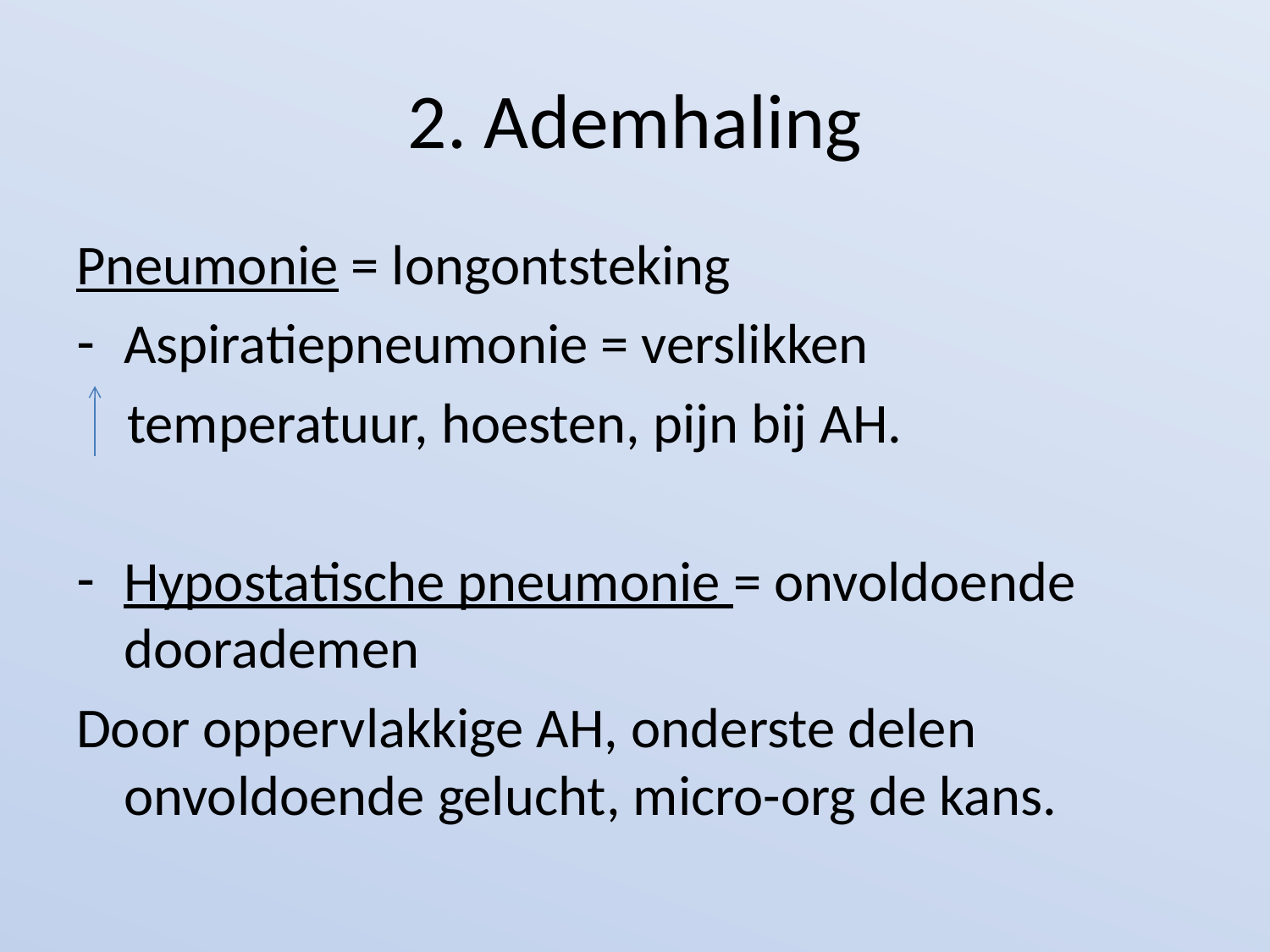

# 2. Ademhaling
Pneumonie = longontsteking
Aspiratiepneumonie = verslikken
    temperatuur, hoesten, pijn bij AH.

Hypostatische pneumonie = onvoldoende doorademen
Door oppervlakkige AH, onderste delen onvoldoende gelucht, micro-org de kans.